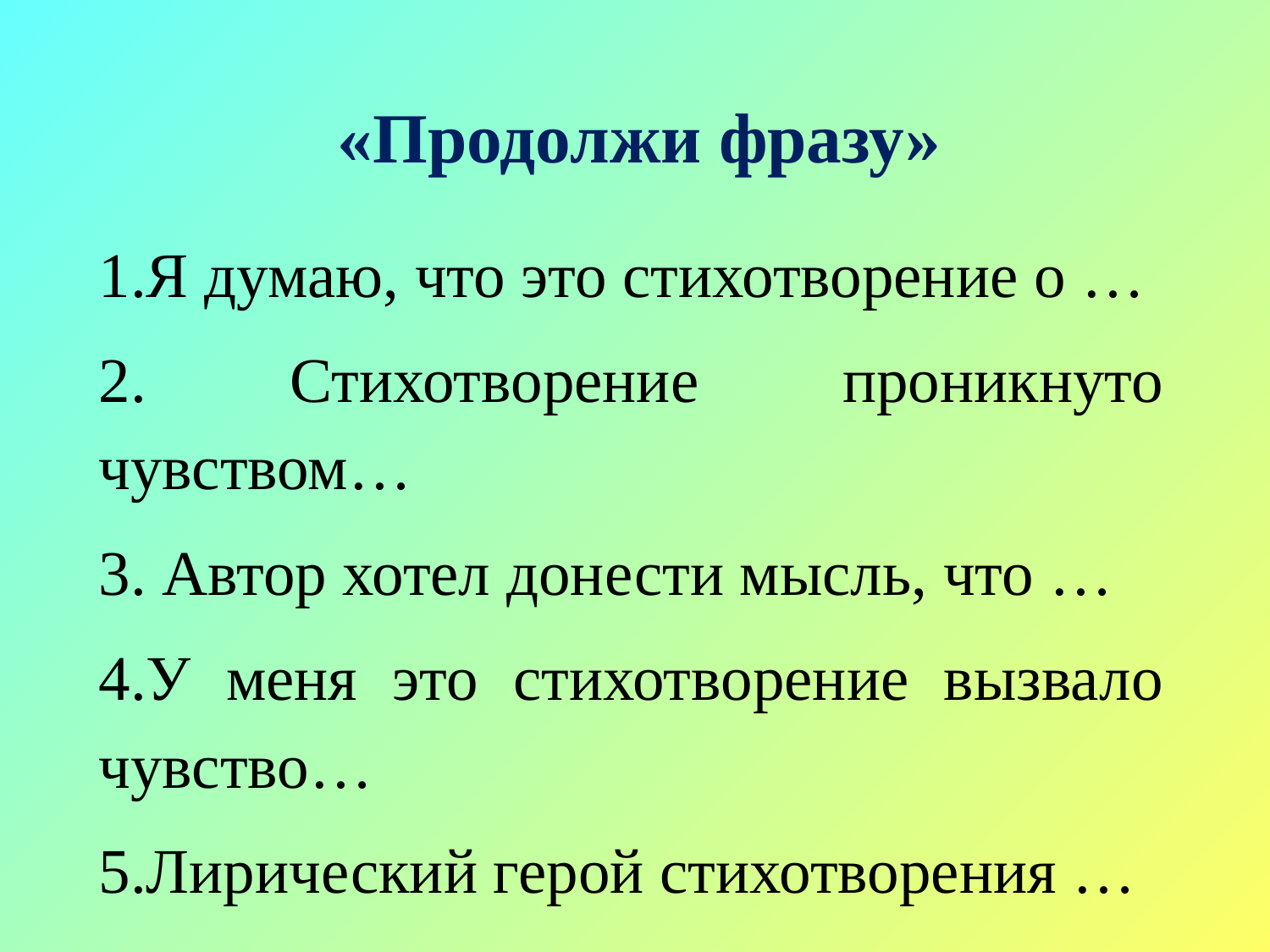

«Продолжи фразу»
1.Я думаю, что это стихотворение о …
2. Стихотворение проникнуто чувством…
3. Автор хотел донести мысль, что …
4.У меня это стихотворение вызвало чувство…
5.Лирический герой стихотворения …